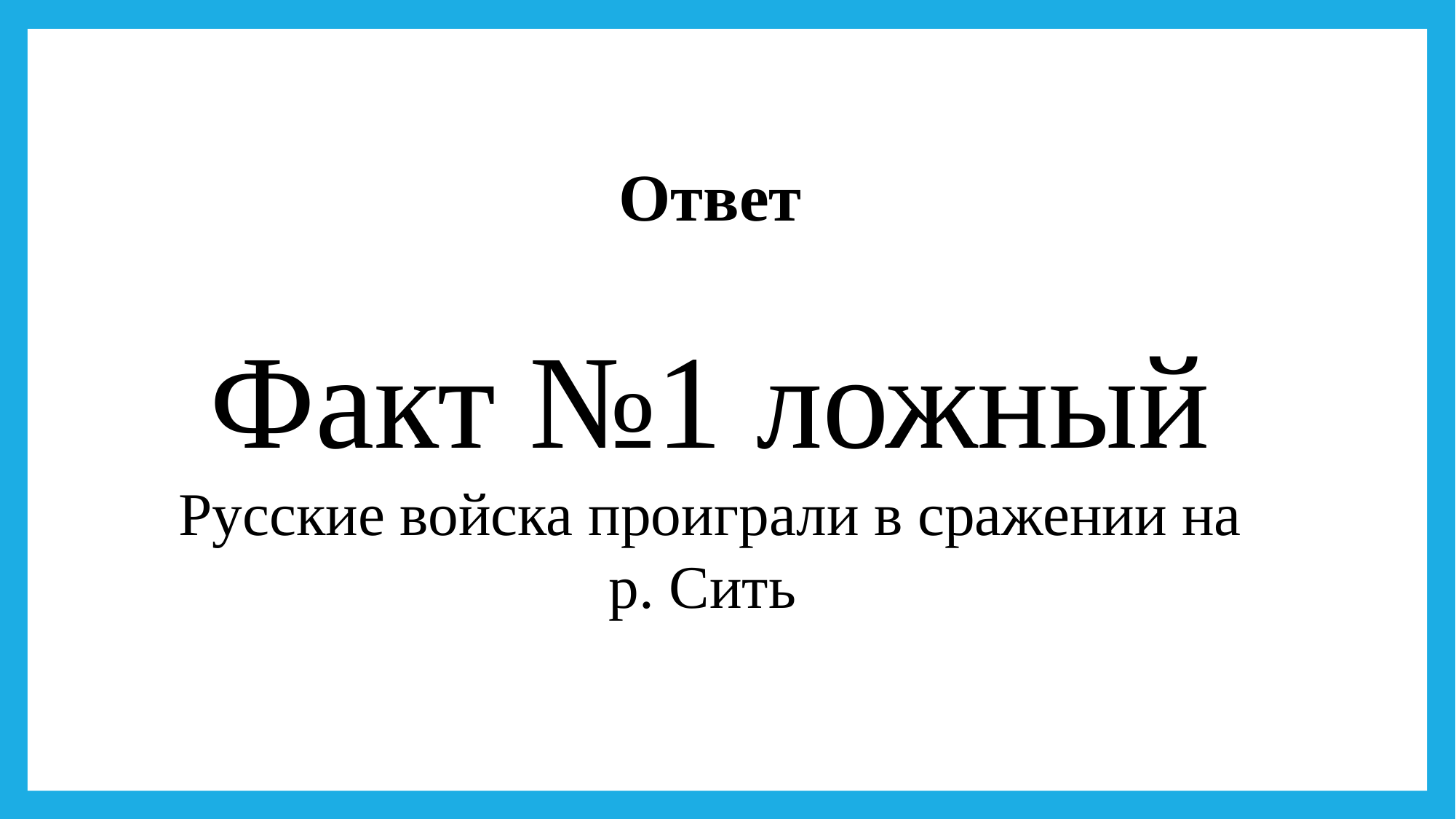

Ответ

Факт №1 ложный
Русские войска проиграли в сражении на р. Сить